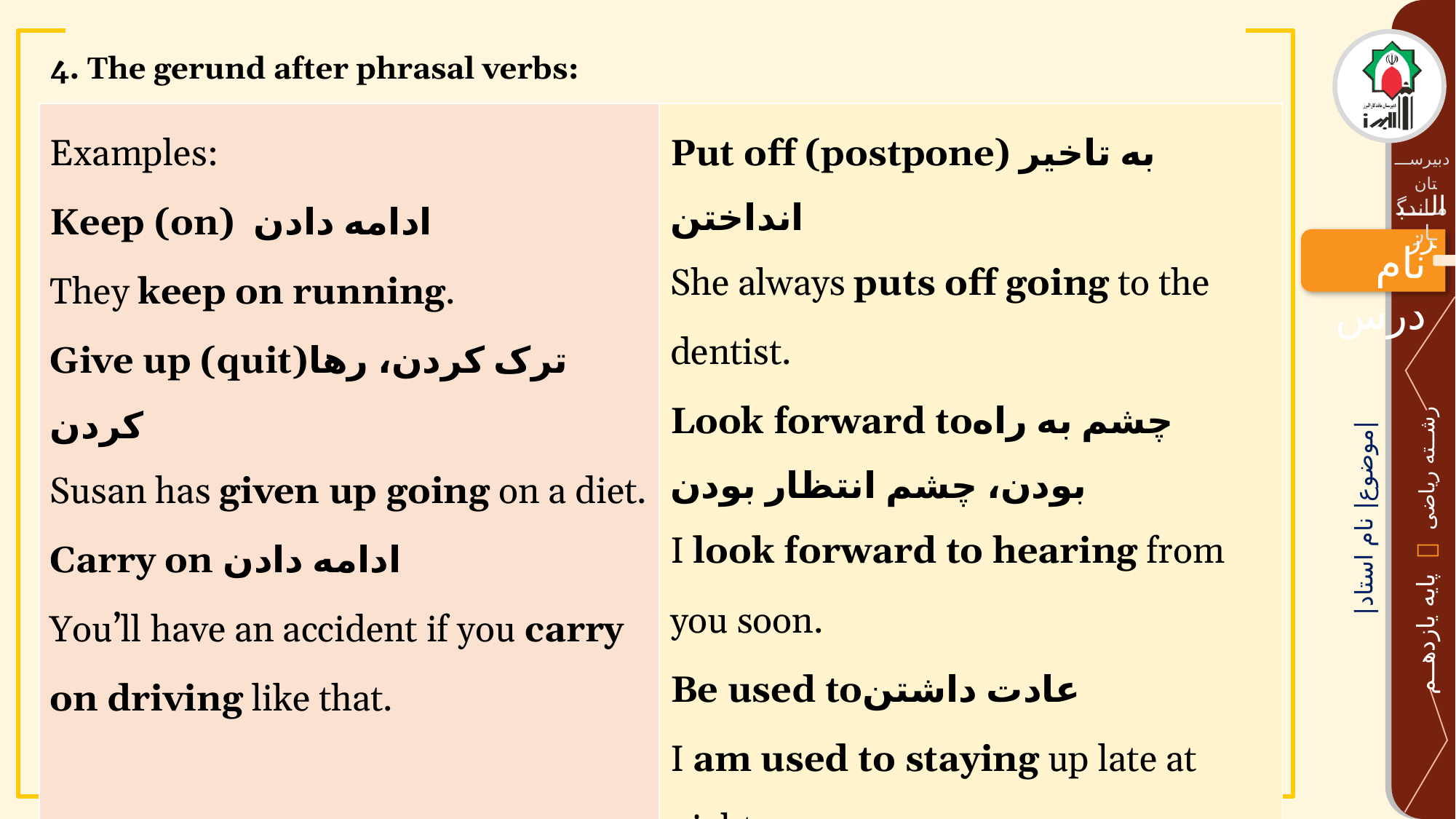

4. The gerund after phrasal verbs:
| Examples: Keep (on) ادامه دادن They keep on running. Give up (quit)ترک کردن، رها کردن Susan has given up going on a diet. Carry on ادامه دادن You’ll have an accident if you carry on driving like that. | Put off (postpone) به تاخیر انداختن She always puts off going to the dentist. Look forward toچشم به راه بودن، چشم انتظار بودن I look forward to hearing from you soon. Be used toعادت داشتن I am used to staying up late at night. |
| --- | --- |